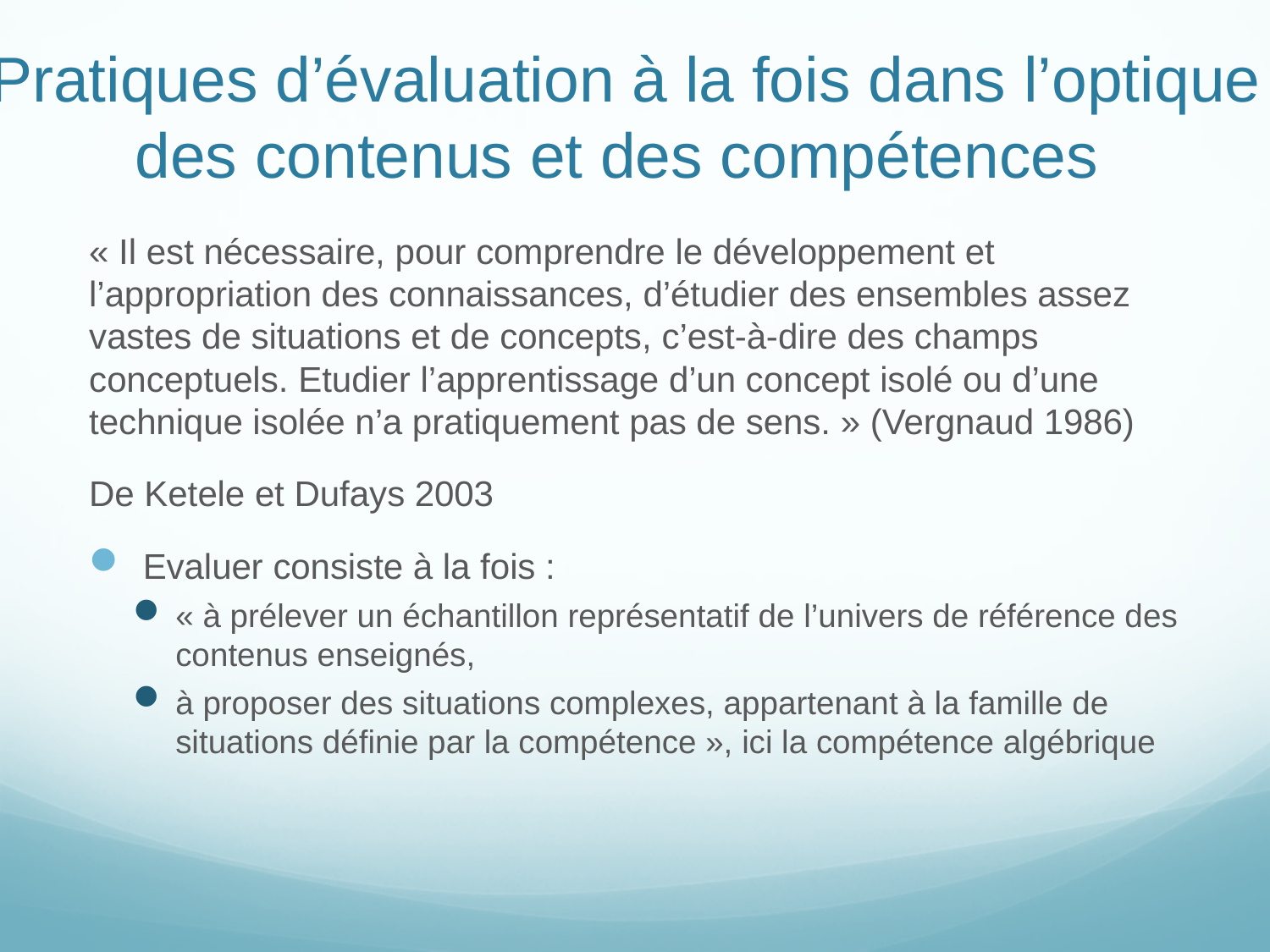

# Pratiques d’évaluation à la fois dans l’optique des contenus et des compétences
« Il est nécessaire, pour comprendre le développement et l’appropriation des connaissances, d’étudier des ensembles assez vastes de situations et de concepts, c’est-à-dire des champs conceptuels. Etudier l’apprentissage d’un concept isolé ou d’une technique isolée n’a pratiquement pas de sens. » (Vergnaud 1986)
De Ketele et Dufays 2003
 Evaluer consiste à la fois :
« à prélever un échantillon représentatif de l’univers de référence des contenus enseignés,
à proposer des situations complexes, appartenant à la famille de situations définie par la compétence », ici la compétence algébrique